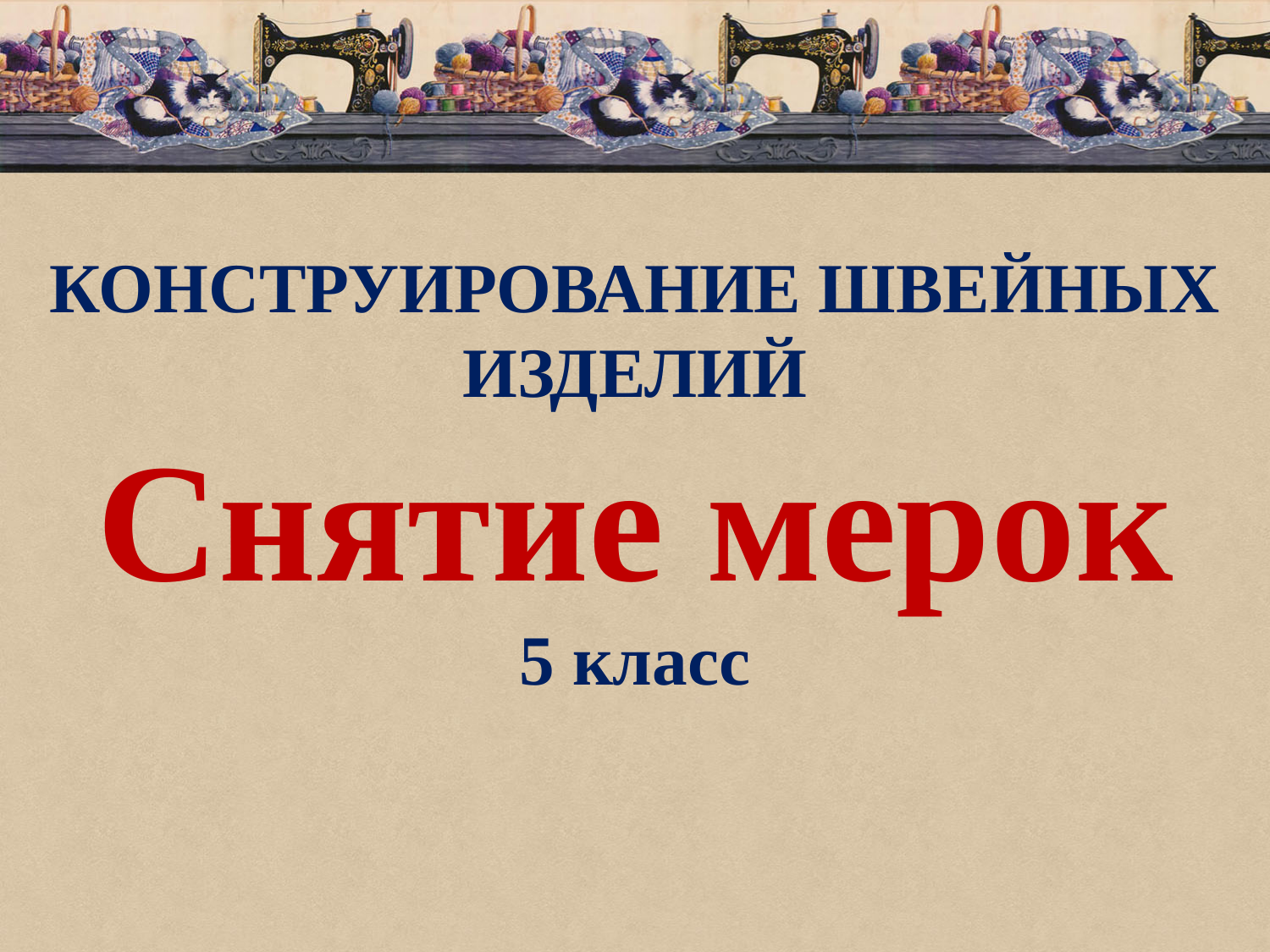

КОНСТРУИРОВАНИЕ ШВЕЙНЫХ ИЗДЕЛИЙ
Снятие мерок
5 класс